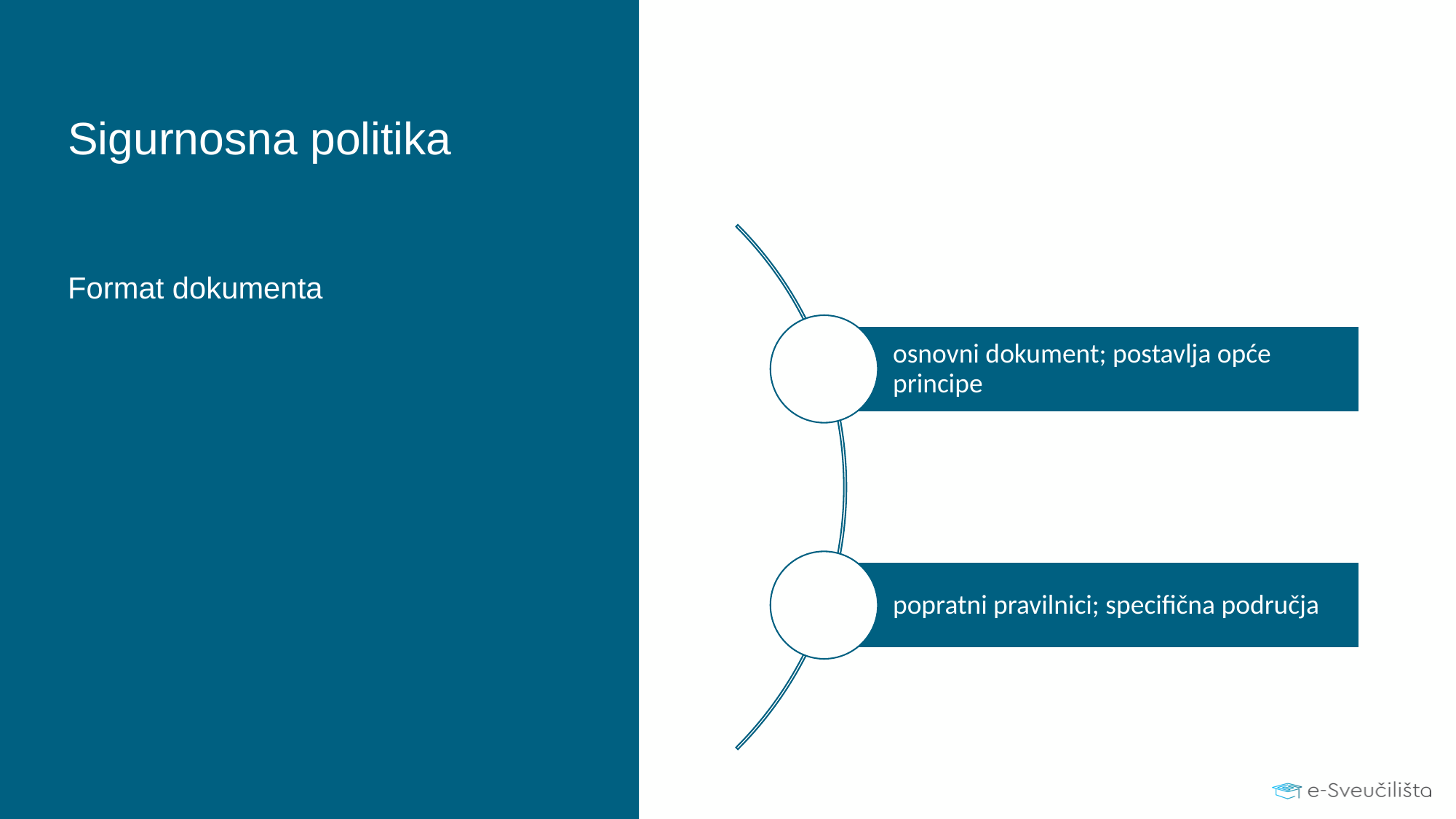

# Sigurnosna politika

osnovni dokument; postavlja opće principe

popratni pravilnici; specifična područja

Format dokumenta